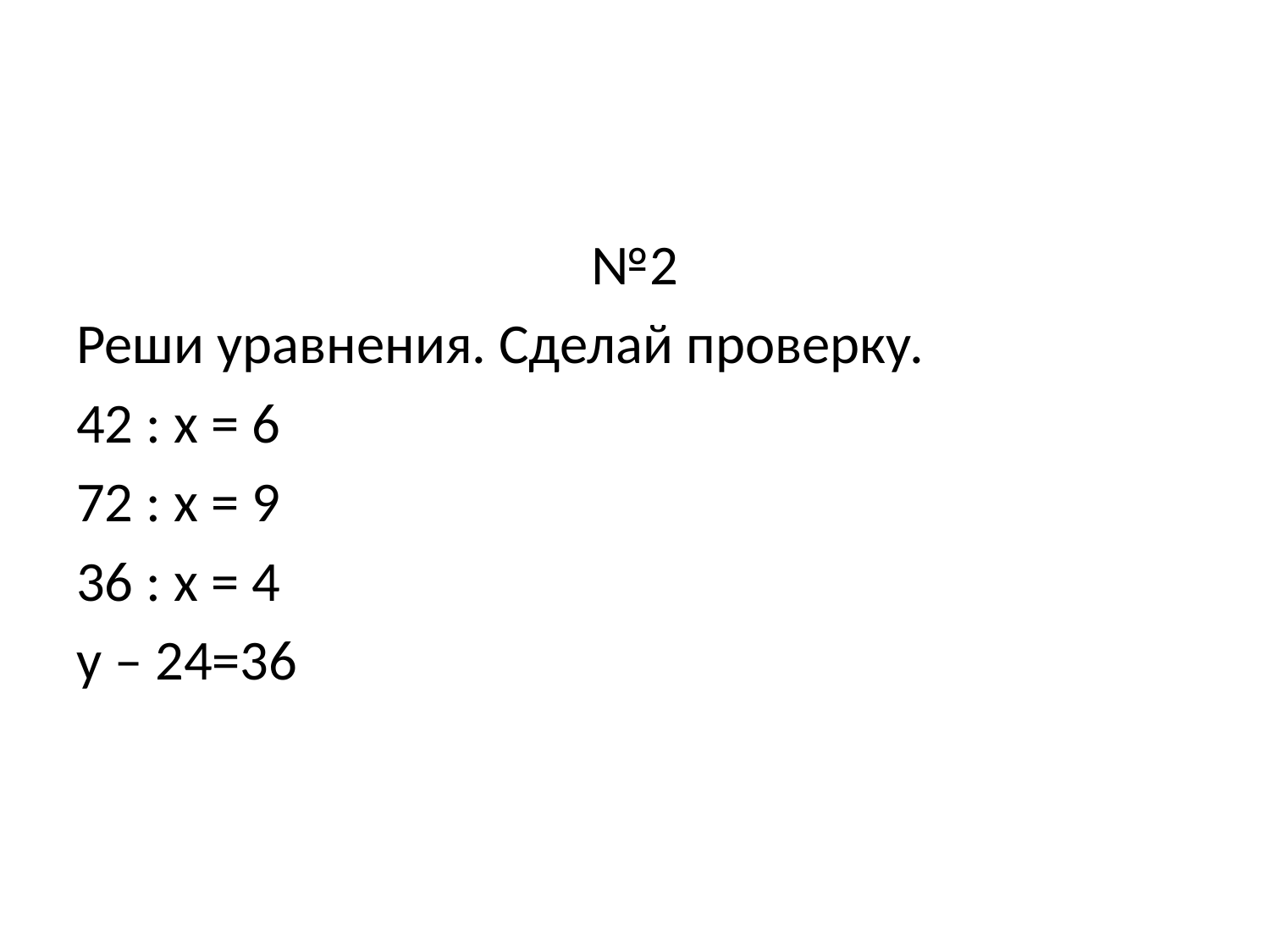

#
№2
Реши уравнения. Сделай проверку.
42 : х = 6
72 : х = 9
36 : х = 4
у – 24=36